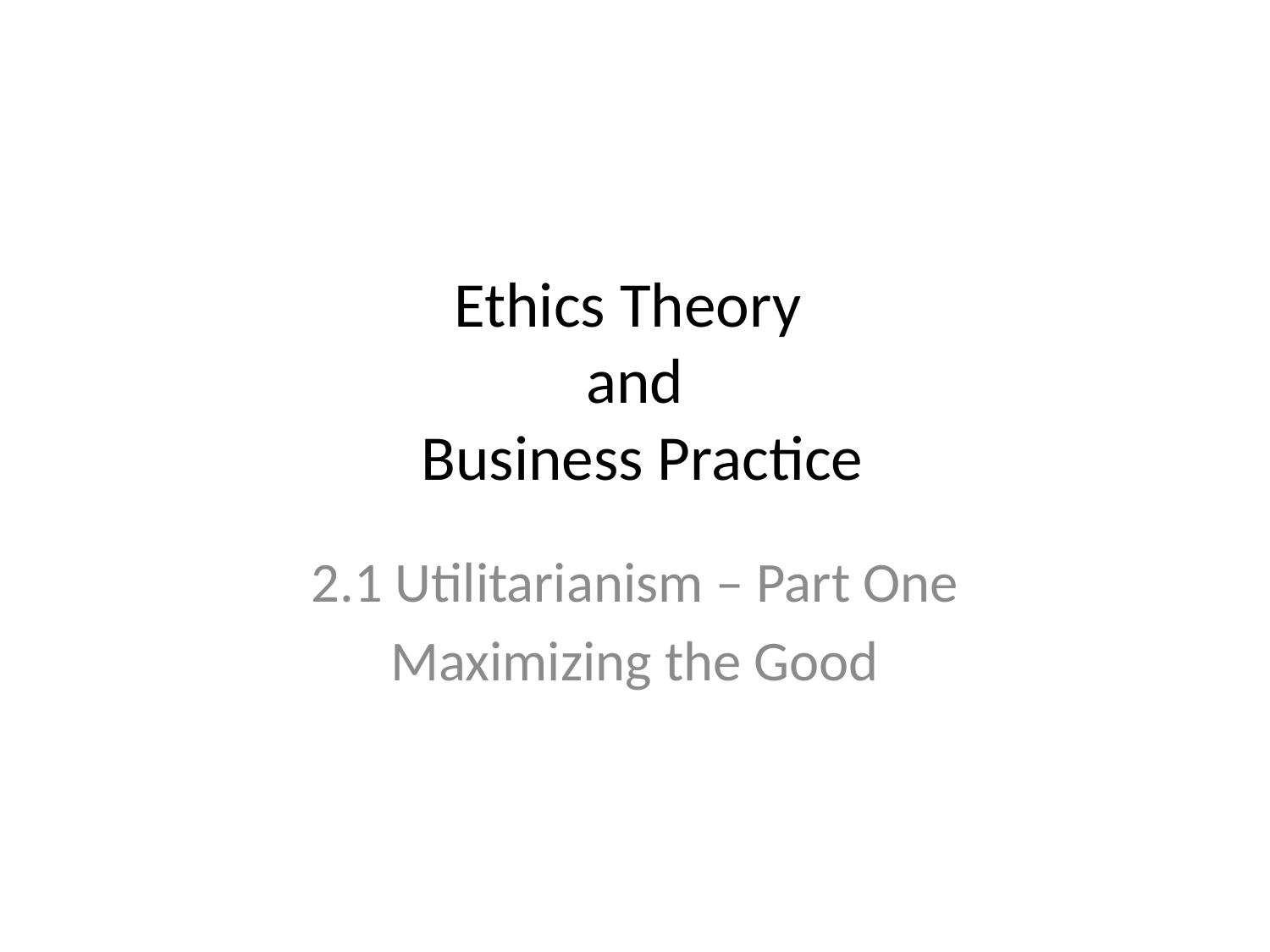

# Ethics Theory and Business Practice
2.1 Utilitarianism – Part One
Maximizing the Good